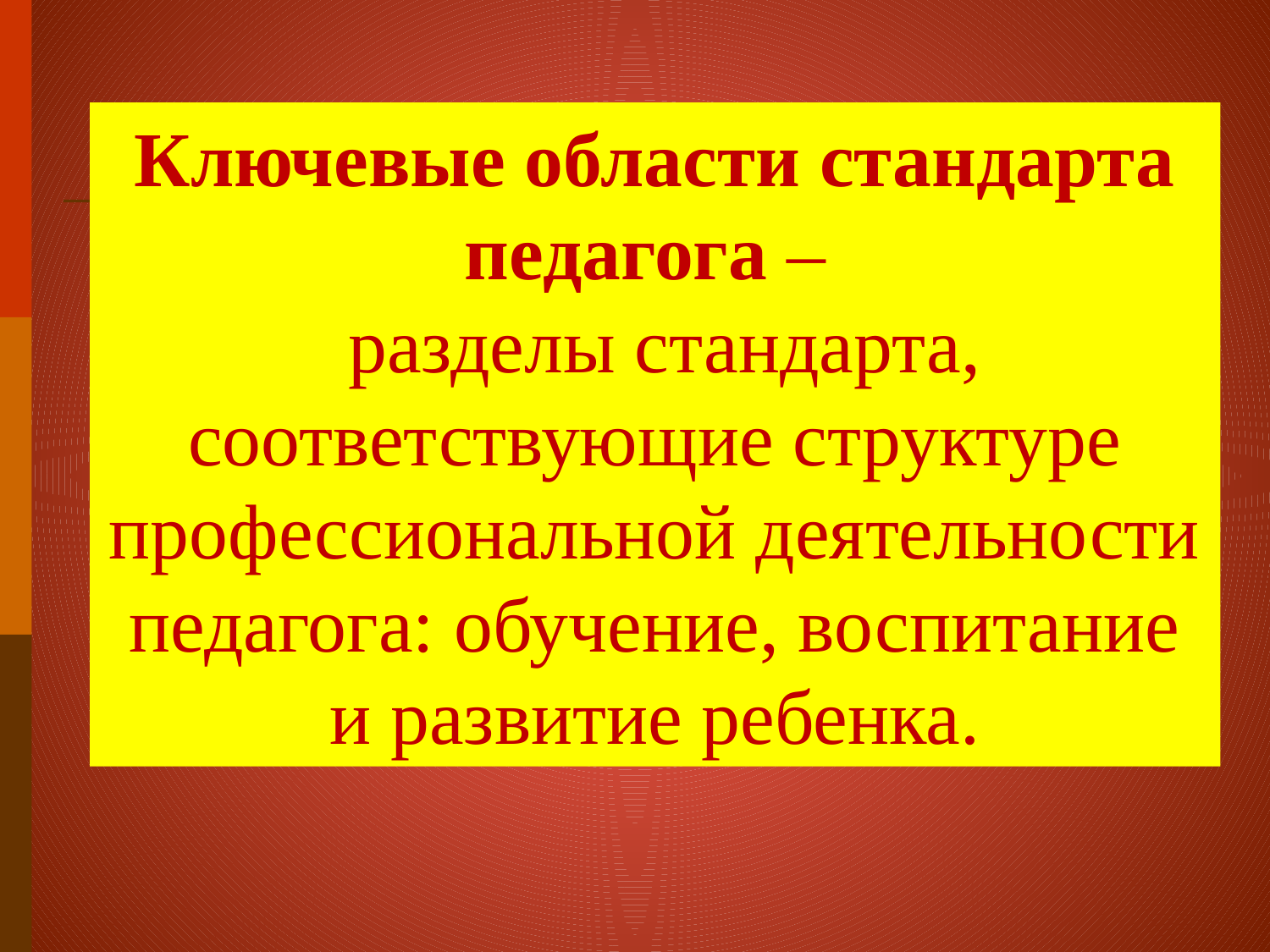

Ключевые области стандарта педагога –
 разделы стандарта, соответствующие структуре профессиональной деятельности педагога: обучение, воспитание и развитие ребенка.